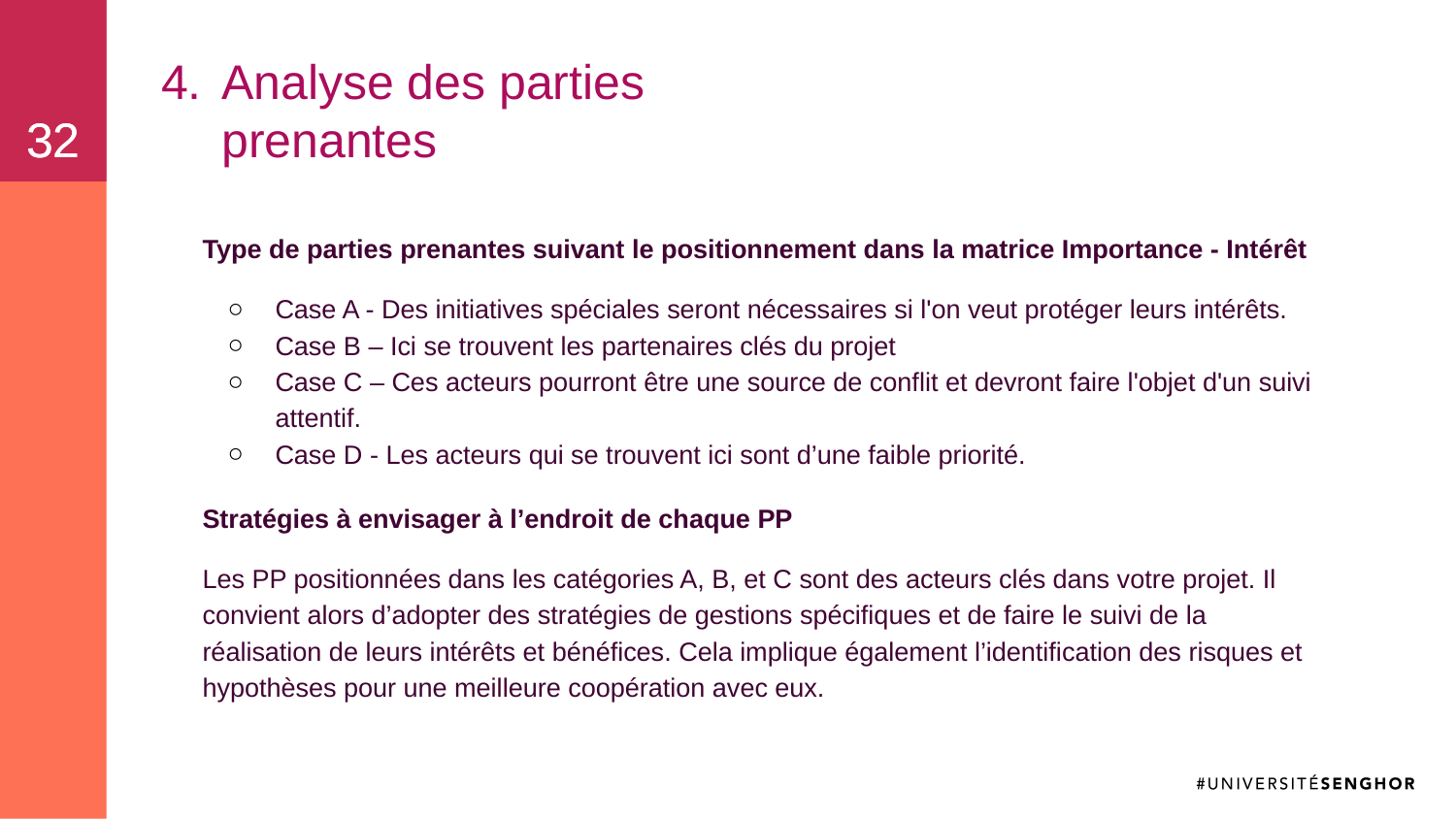

32
32
# Analyse des parties prenantes
Type de parties prenantes suivant le positionnement dans la matrice Importance - Intérêt
Case A - Des initiatives spéciales seront nécessaires si l'on veut protéger leurs intérêts.
Case B – Ici se trouvent les partenaires clés du projet
Case C – Ces acteurs pourront être une source de conflit et devront faire l'objet d'un suivi attentif.
Case D - Les acteurs qui se trouvent ici sont d’une faible priorité.
Stratégies à envisager à l’endroit de chaque PP
Les PP positionnées dans les catégories A, B, et C sont des acteurs clés dans votre projet. Il convient alors d’adopter des stratégies de gestions spécifiques et de faire le suivi de la réalisation de leurs intérêts et bénéfices. Cela implique également l’identification des risques et hypothèses pour une meilleure coopération avec eux.